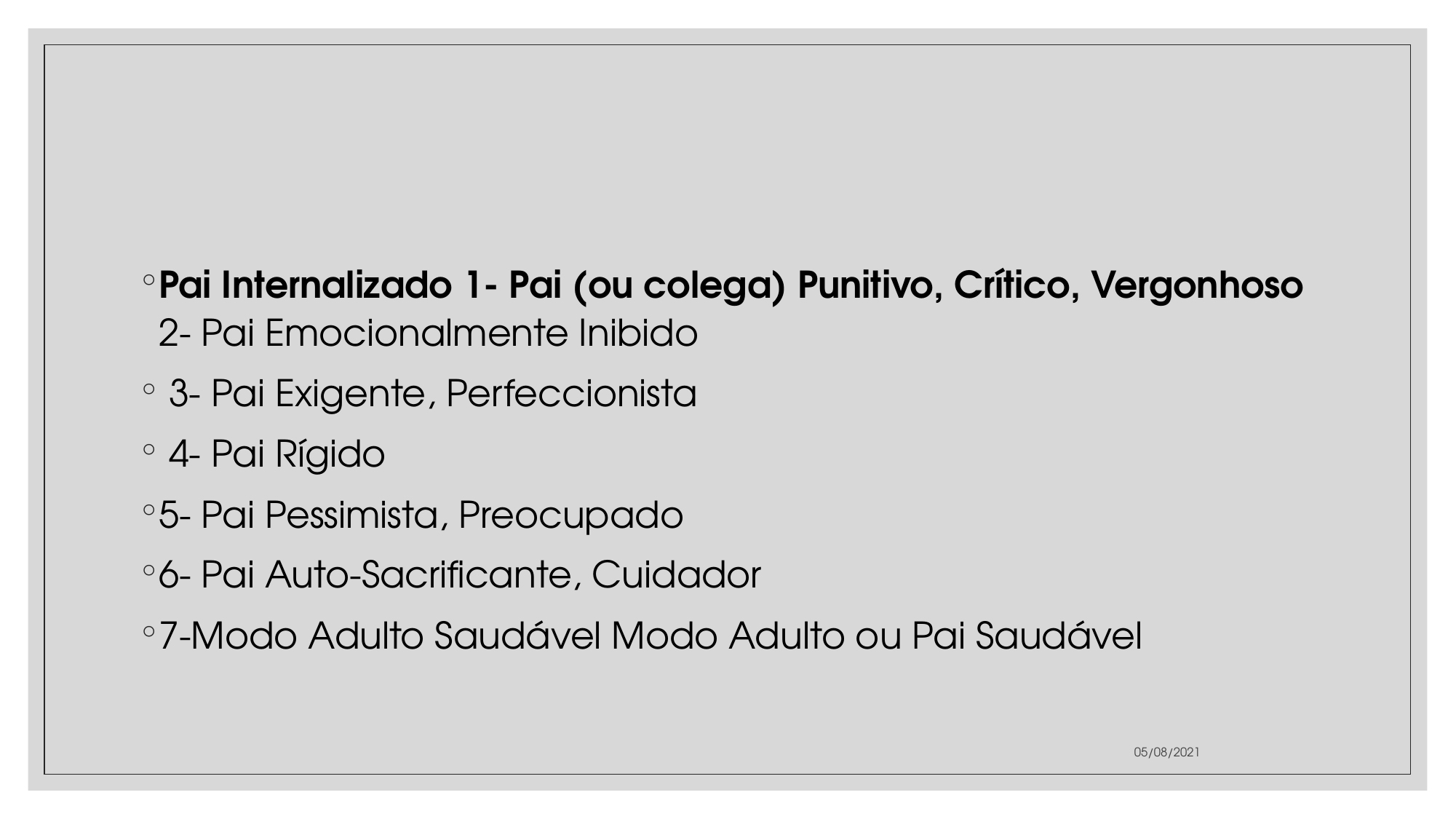

#
Pai Internalizado 1- Pai (ou colega) Punitivo, Crítico, Vergonhoso
2- Pai Emocionalmente Inibido
 3- Pai Exigente, Perfeccionista
 4- Pai Rígido
5- Pai Pessimista, Preocupado
6- Pai Auto-Sacrificante, Cuidador
7-Modo Adulto Saudável Modo Adulto ou Pai Saudável
05/08/2021